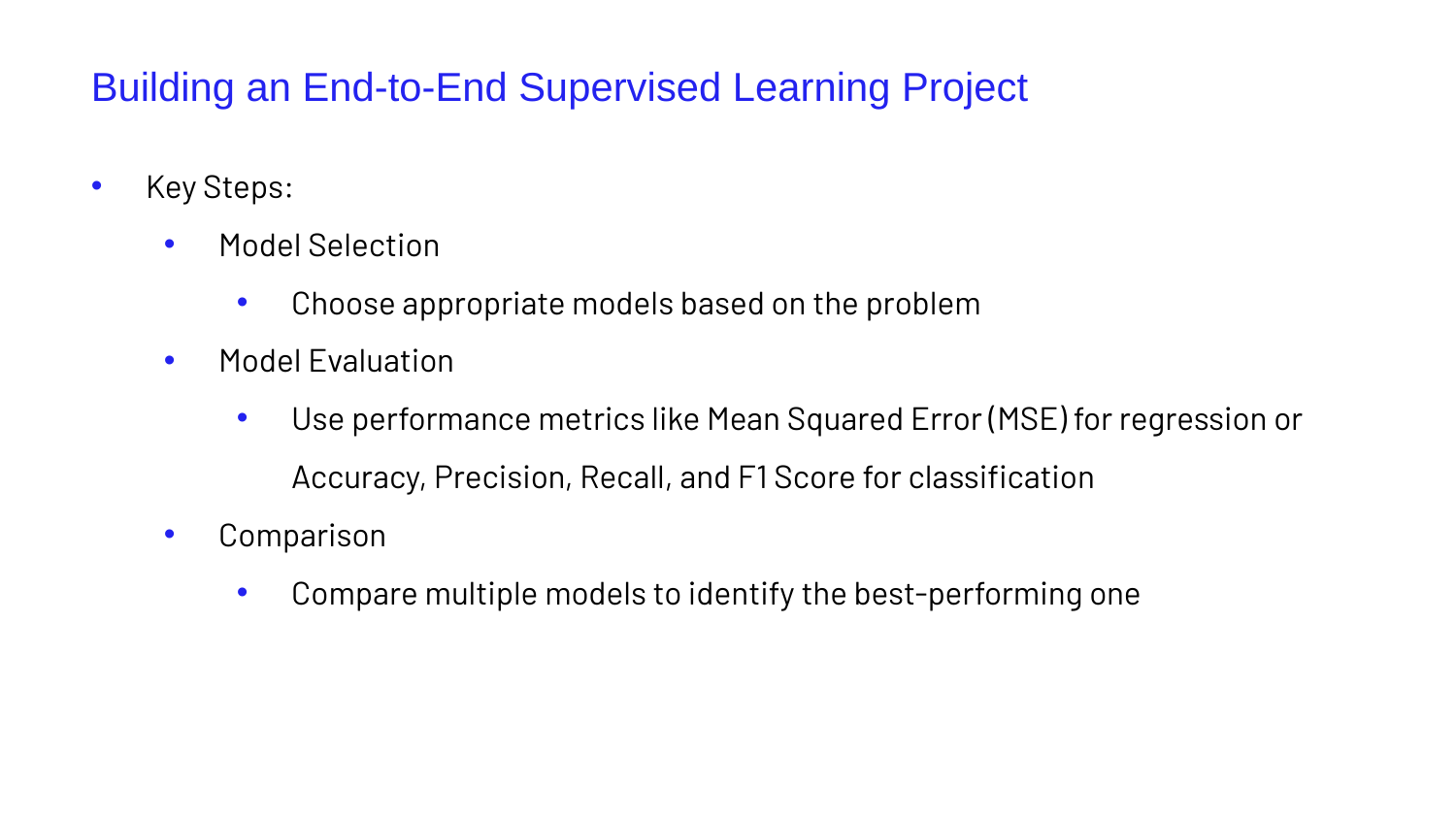

Building an End-to-End Supervised Learning Project
Key Steps:
Model Selection
Choose appropriate models based on the problem
Model Evaluation
Use performance metrics like Mean Squared Error (MSE) for regression or Accuracy, Precision, Recall, and F1 Score for classification
Comparison
Compare multiple models to identify the best-performing one